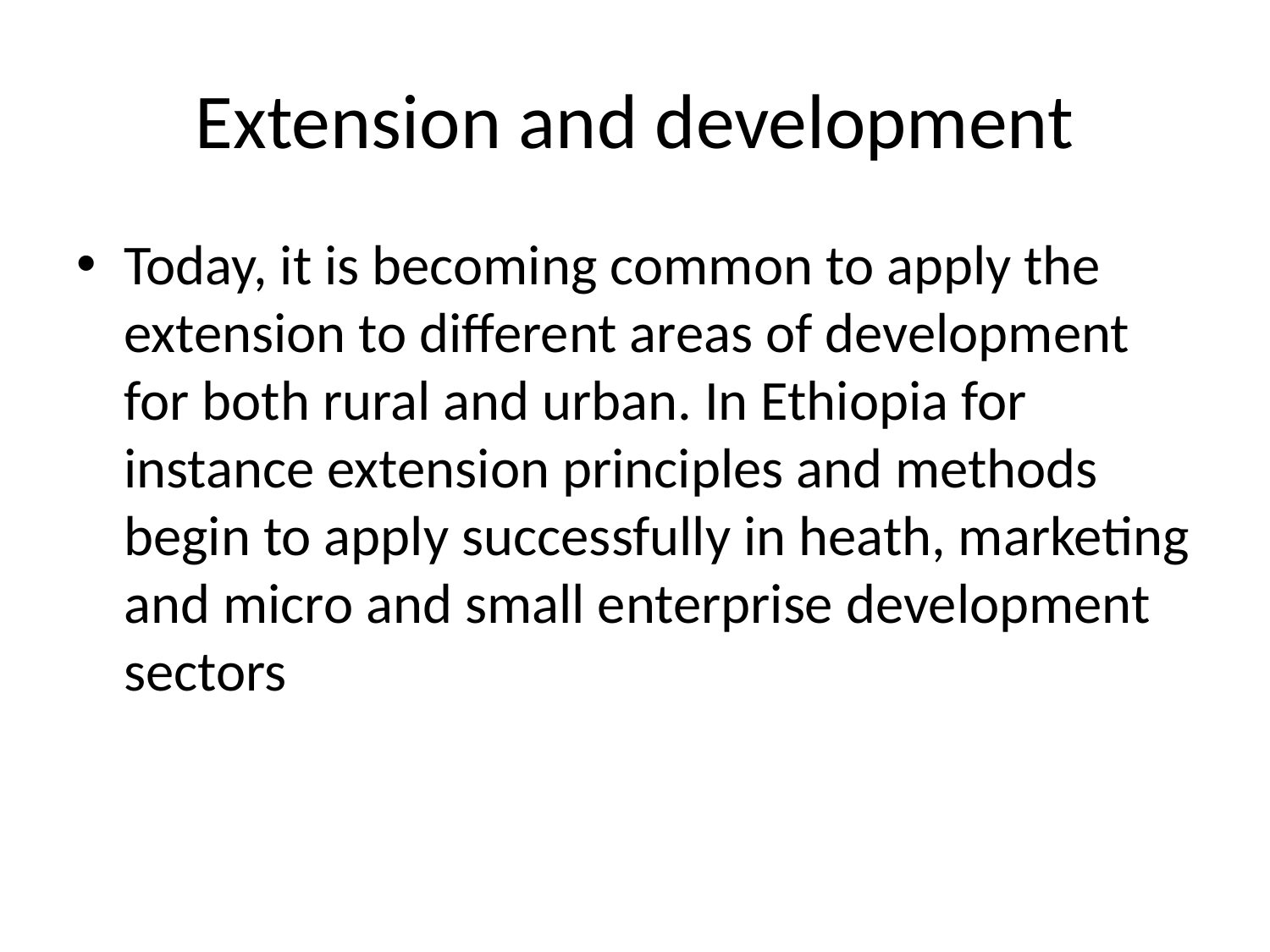

# Extension and development
Today, it is becoming common to apply the extension to different areas of development for both rural and urban. In Ethiopia for instance extension principles and methods begin to apply successfully in heath, marketing and micro and small enterprise development sectors